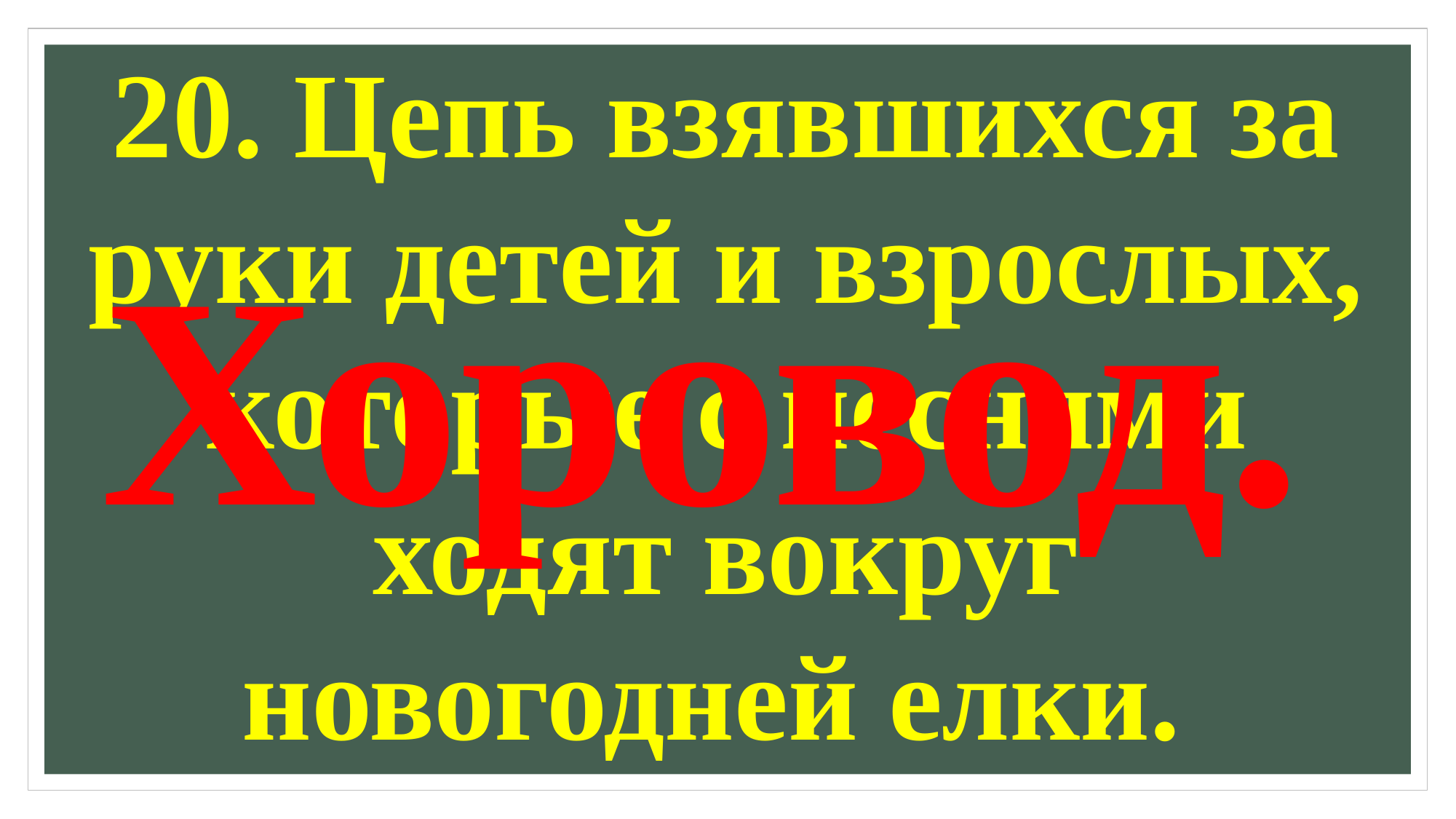

20. Цепь взявшихся за руки детей и взрослых, которые с песнями ходят вокруг новогодней елки.
Хоровод.